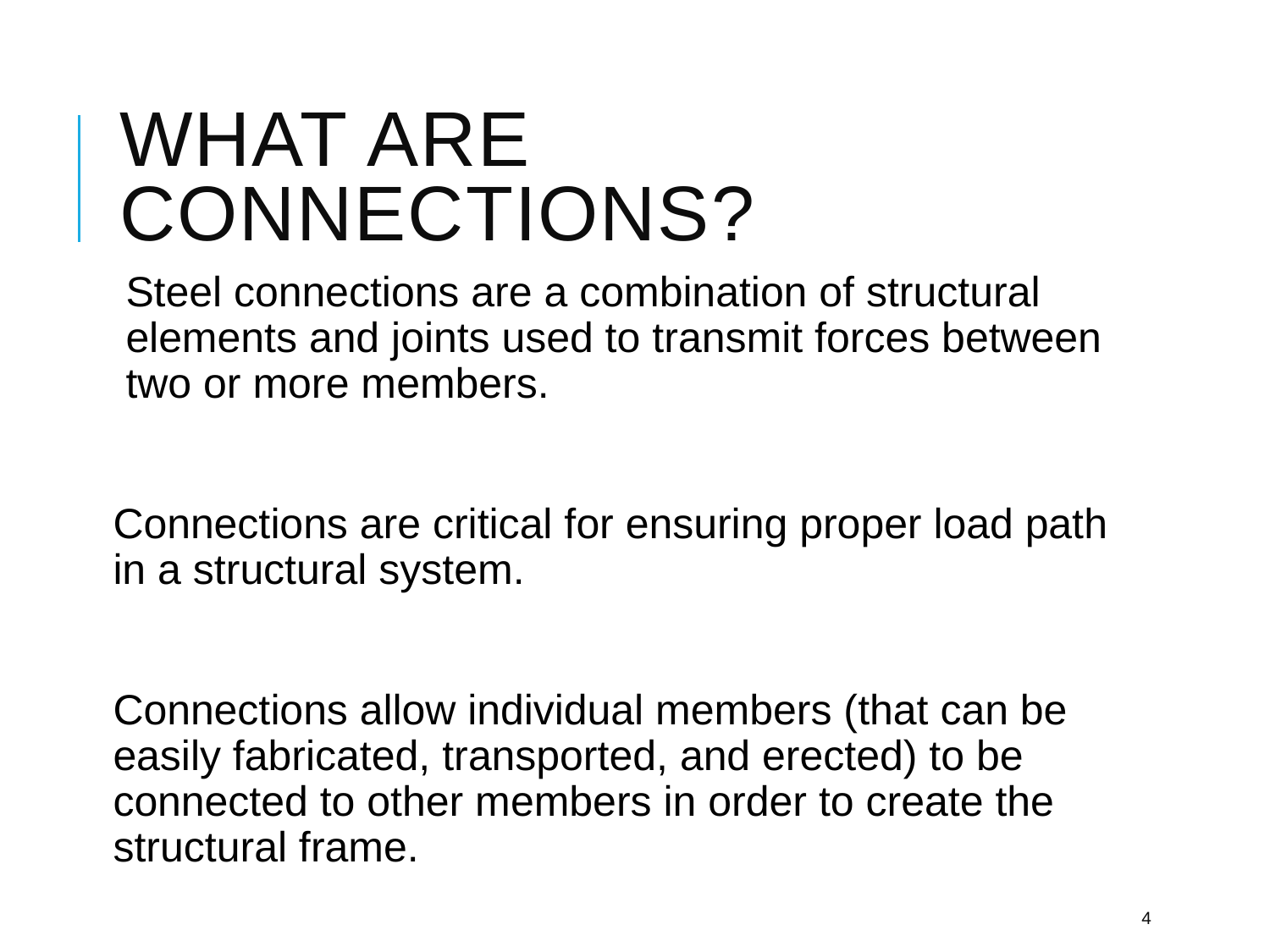

# What are connections?
Steel connections are a combination of structural elements and joints used to transmit forces between two or more members.

Connections are critical for ensuring proper load path in a structural system.

Connections allow individual members (that can be easily fabricated, transported, and erected) to be connected to other members in order to create the structural frame.

4